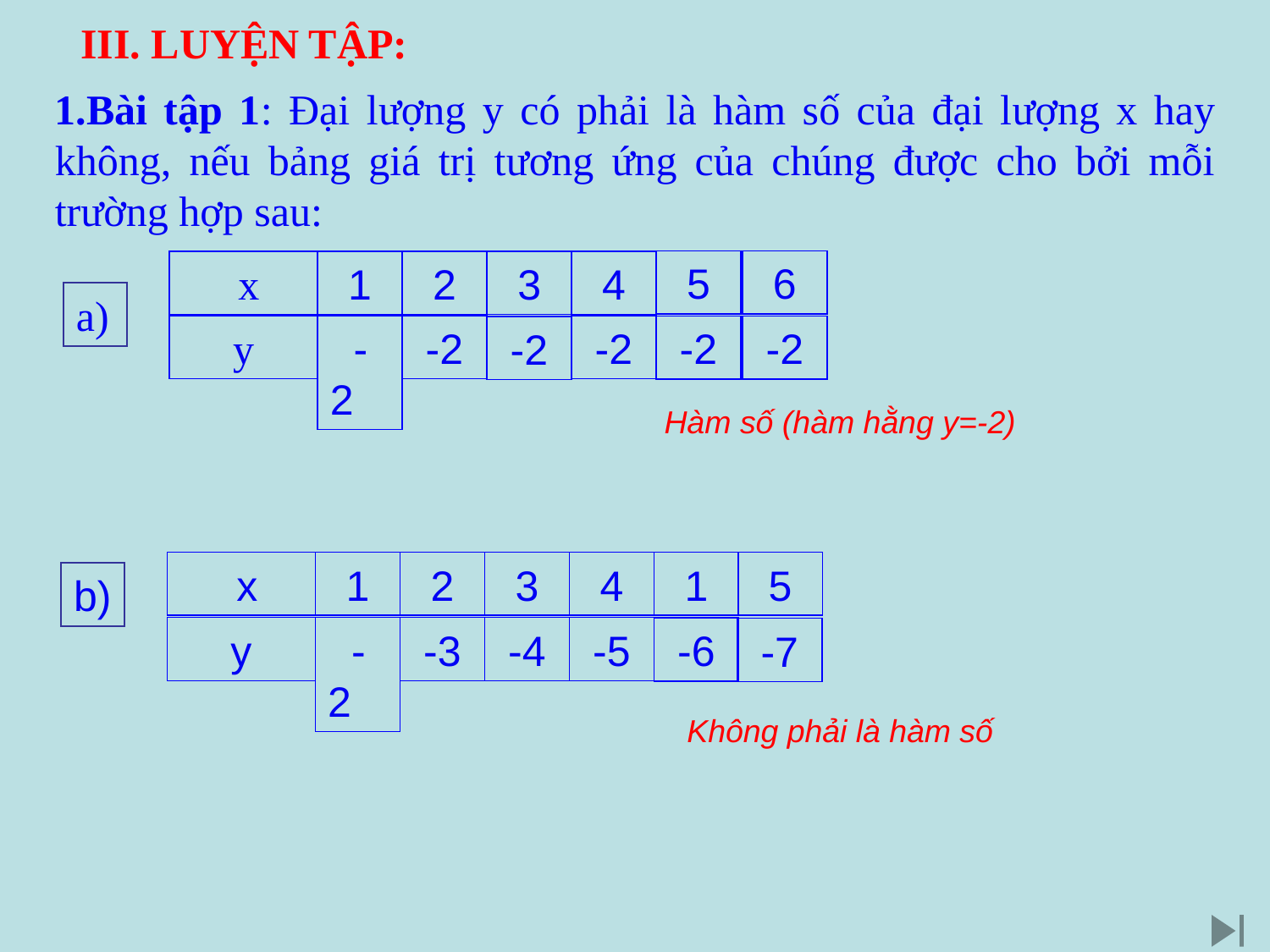

III. LUYỆN TẬP:
1.Bài tập 1: Đại l­ượng y có phải là hàm số của đại l­ượng x hay không, nếu bảng giá trị t­ương ứng của chúng được cho bởi mỗi trường hợp sau:
5
6
 x
1
2
3
4
a)
y
  -2
-2
-2
-2
-2
-2
Hàm số (hàm hằng y=-2)
 x
1
2
3
4
b)
y
  -2
-3
-4
-5
1
5
-6
-7

Không phải là hàm số